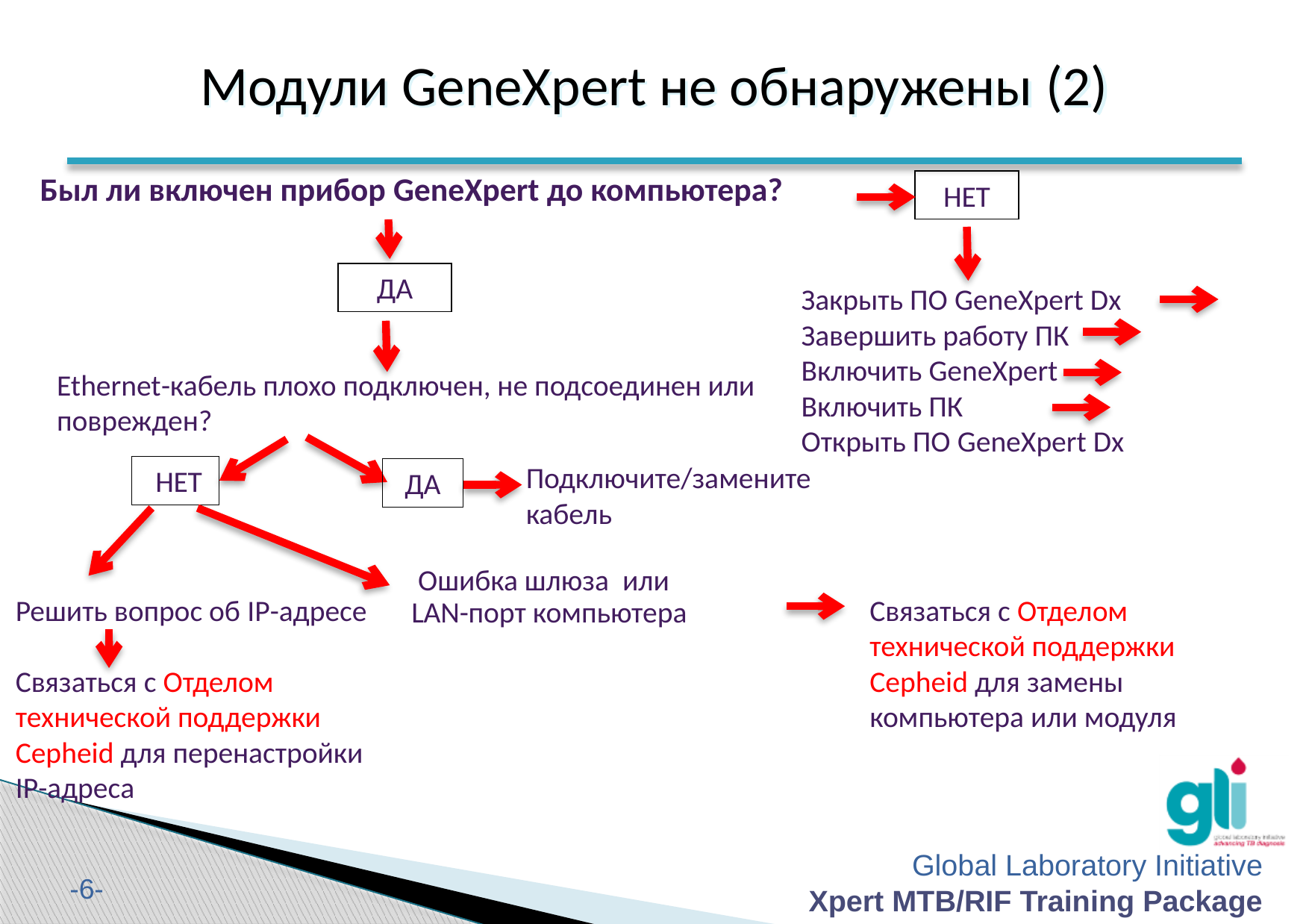

Модули GeneXpert не обнаружены (2)
#
Был ли включен прибор GeneXpert до компьютера?
НЕТ
ДА
Закрыть ПО GeneXpert Dx
Завершить работу ПК
Включить GeneXpert
Включить ПК
Открыть ПО GeneXpert Dx
Ethernet-кабель плохо подключен, не подсоединен или поврежден?
Подключите/замените
кабель
 НЕТ
ДА
 Ошибка шлюза  или
LAN-порт компьютера

Решить вопрос об IP-адресе

Связаться с Отделом технической поддержки Cepheid для перенастройки IP-адреса
Связаться с Отделом технической поддержки Cepheid для замены компьютера или модуля